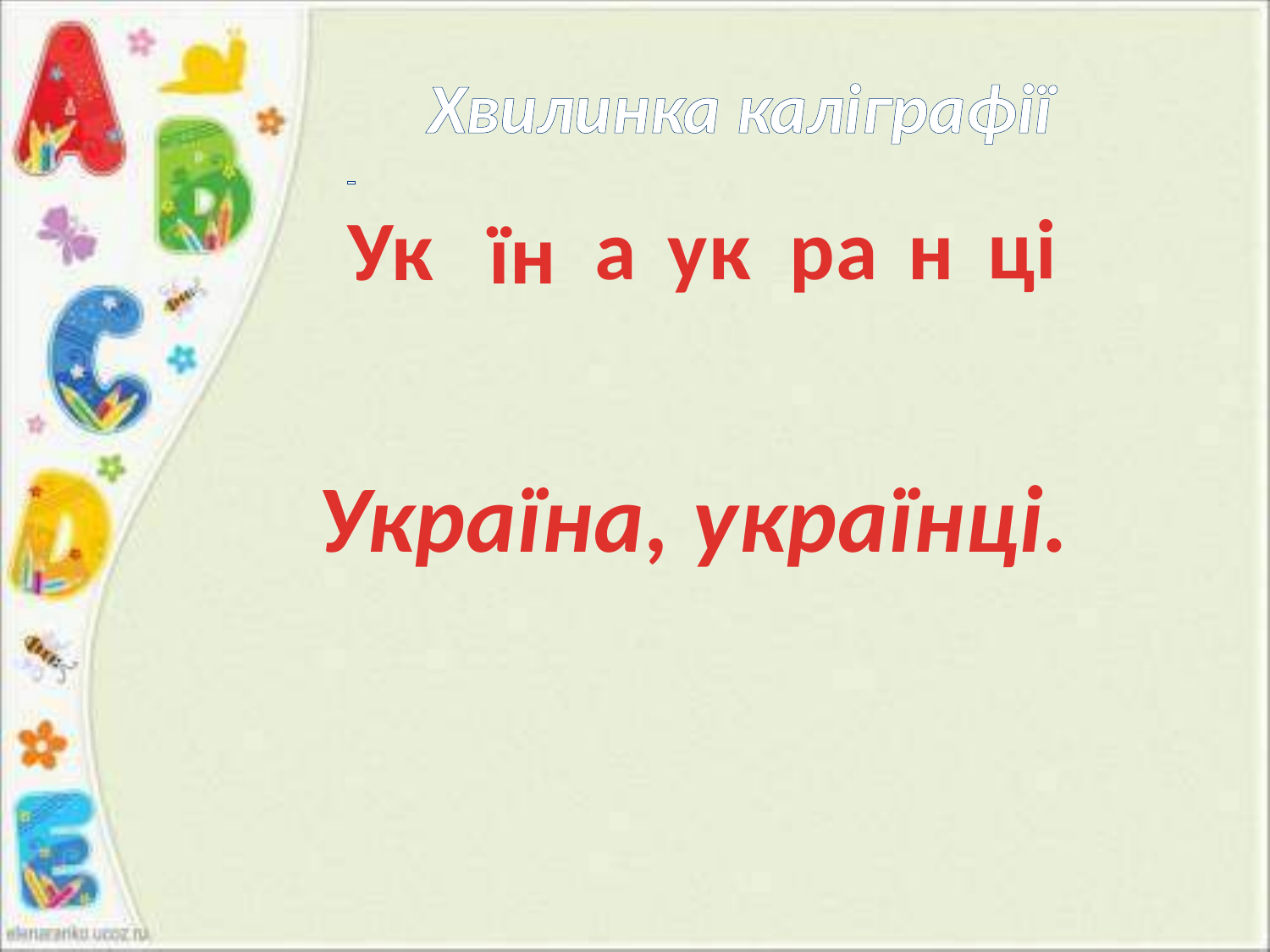

Хвилинка каліграфії

ці
н
ра
ук
а
Ук
їн
Україна, українці.